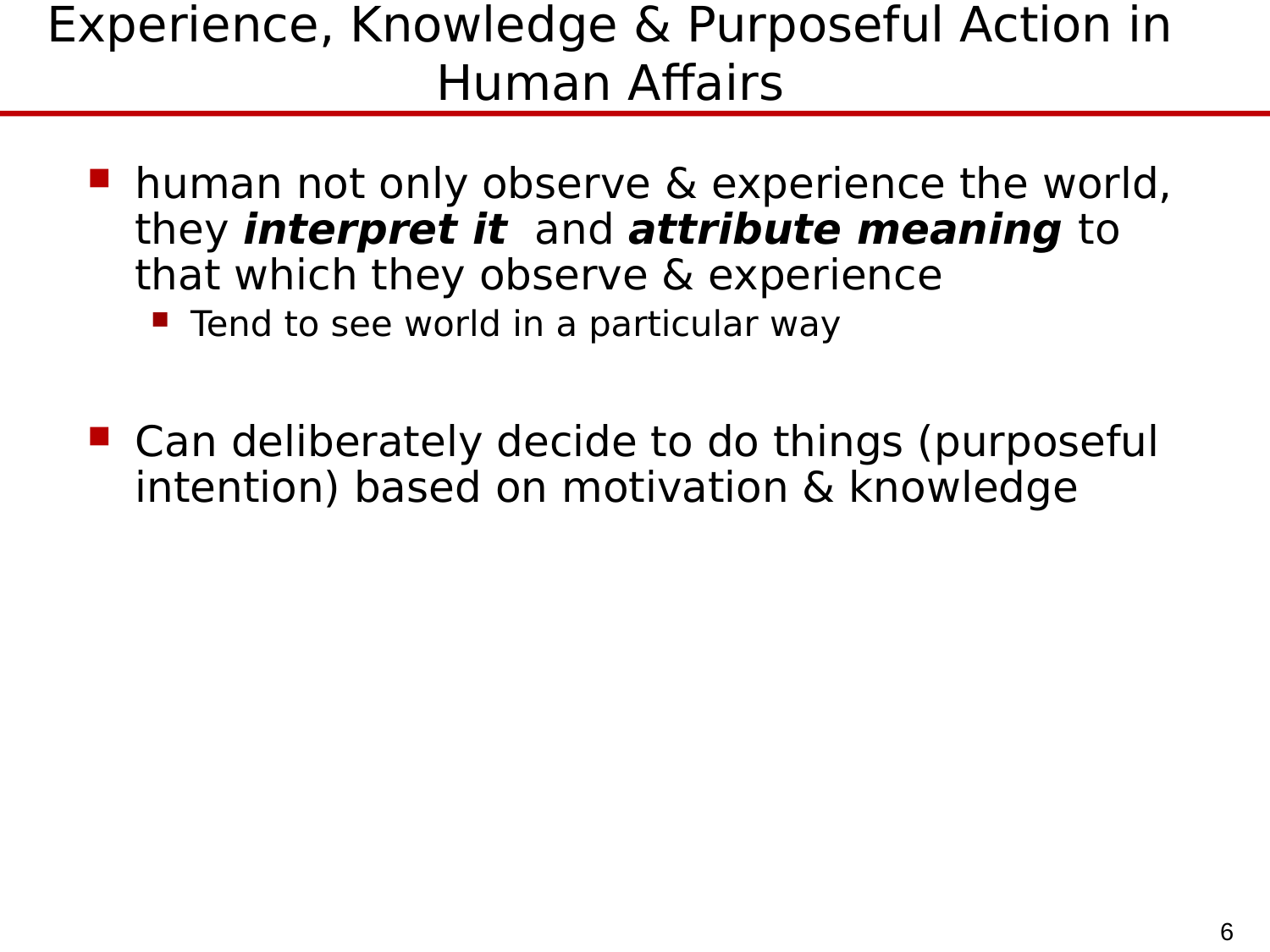

# Experience, Knowledge & Purposeful Action in Human Affairs
human not only observe & experience the world, they interpret it  and attribute meaning to that which they observe & experience
Tend to see world in a particular way

Can deliberately decide to do things (purposeful intention) based on motivation & knowledge

6